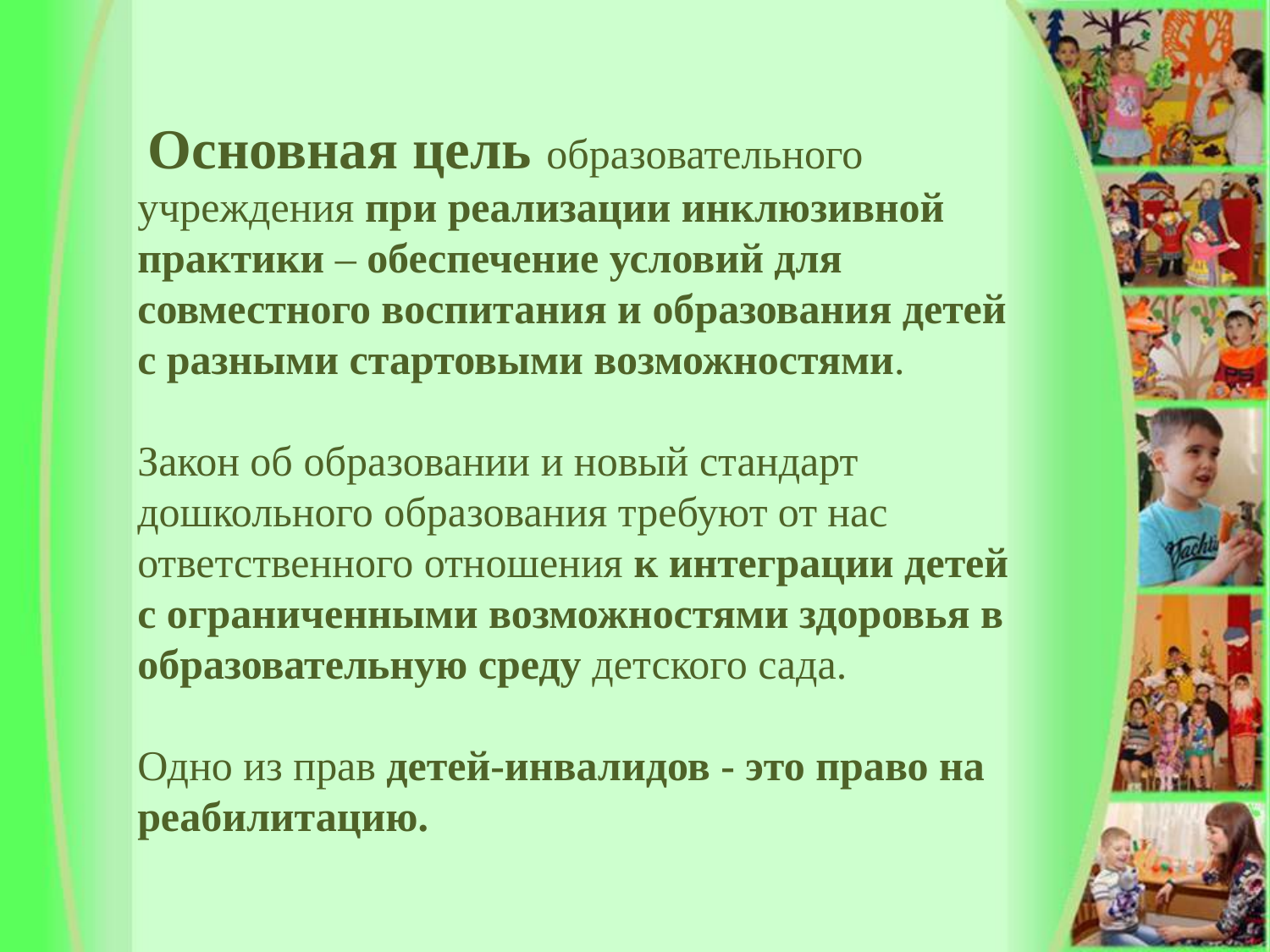

Основная цель образовательного учреждения при реализации инклюзивной практики – обеспечение условий для совместного воспитания и образования детей с разными стартовыми возможностями.

Закон об образовании и новый стандарт дошкольного образования требуют от нас ответственного отношения к интеграции детей с ограниченными возможностями здоровья в образовательную среду детского сада.

Одно из прав детей-инвалидов - это право на реабилитацию.